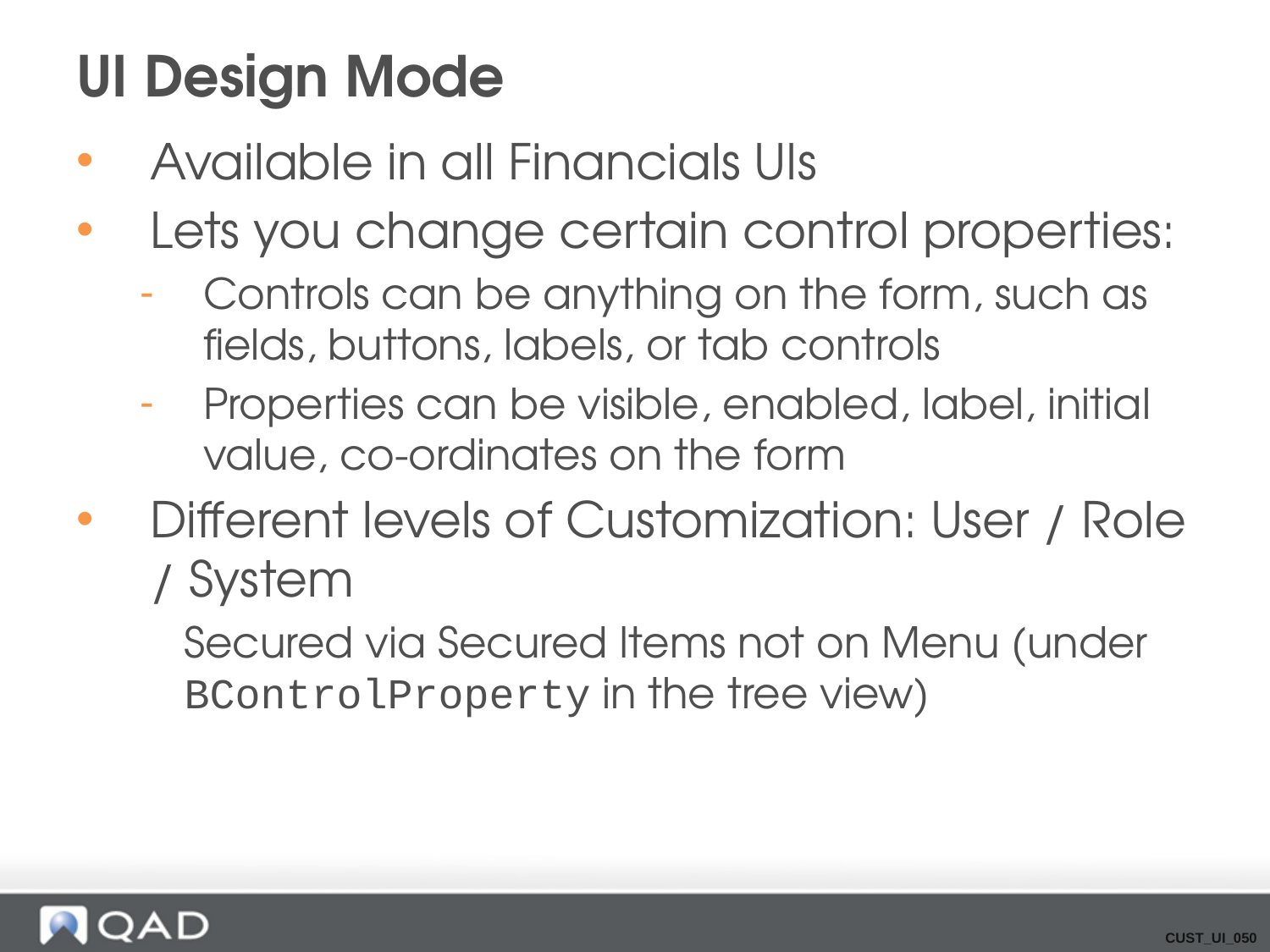

# UI Design Mode
Available in all Financials UIs
Lets you change certain control properties:
Controls can be anything on the form, such as fields, buttons, labels, or tab controls
Properties can be visible, enabled, label, initial value, co-ordinates on the form
Different levels of Customization: User / Role / System
Secured via Secured Items not on Menu (under BControlProperty in the tree view)

CUST_UI_050